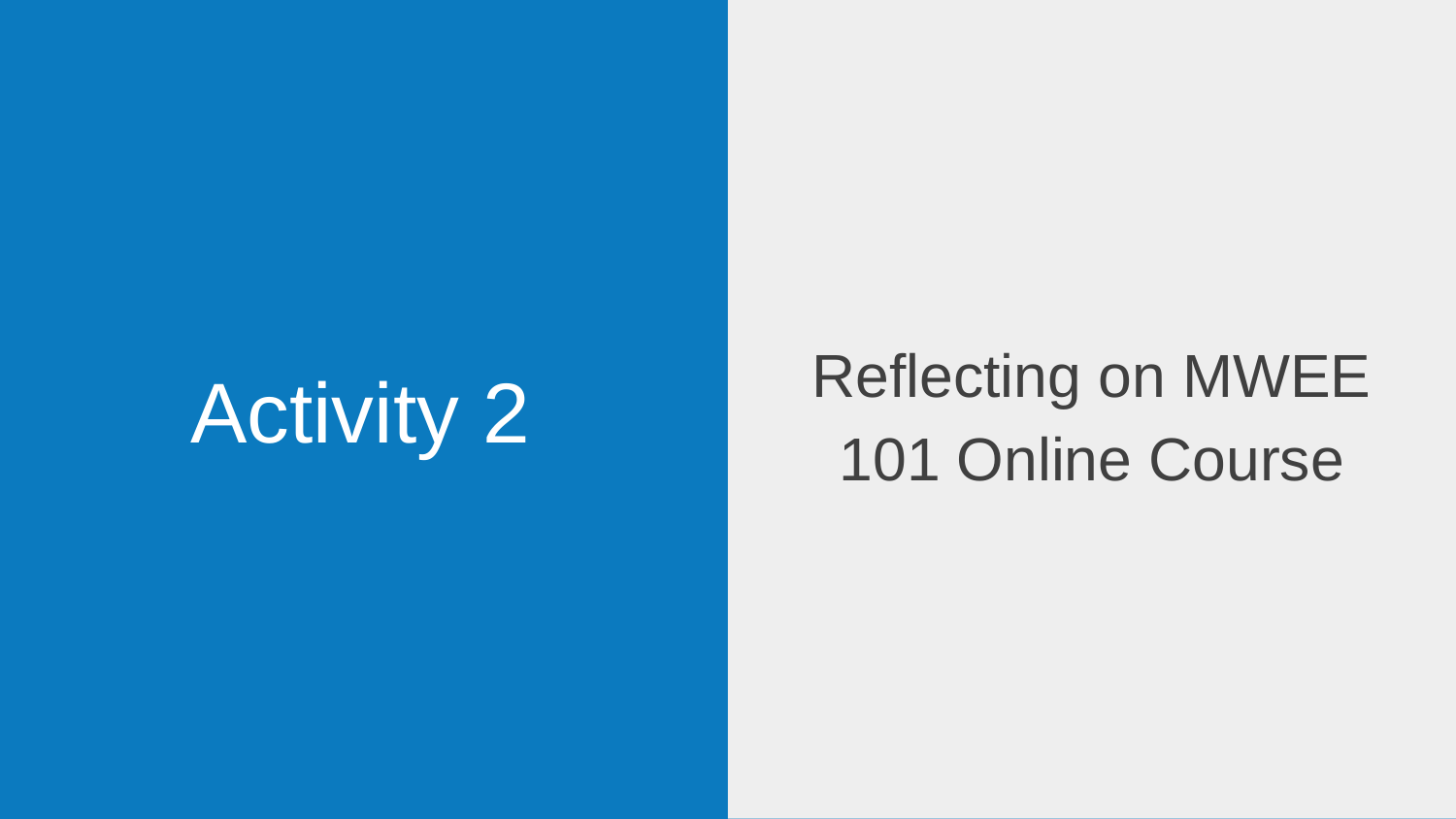

Reflecting on MWEE 101 Online Course
Activity 2